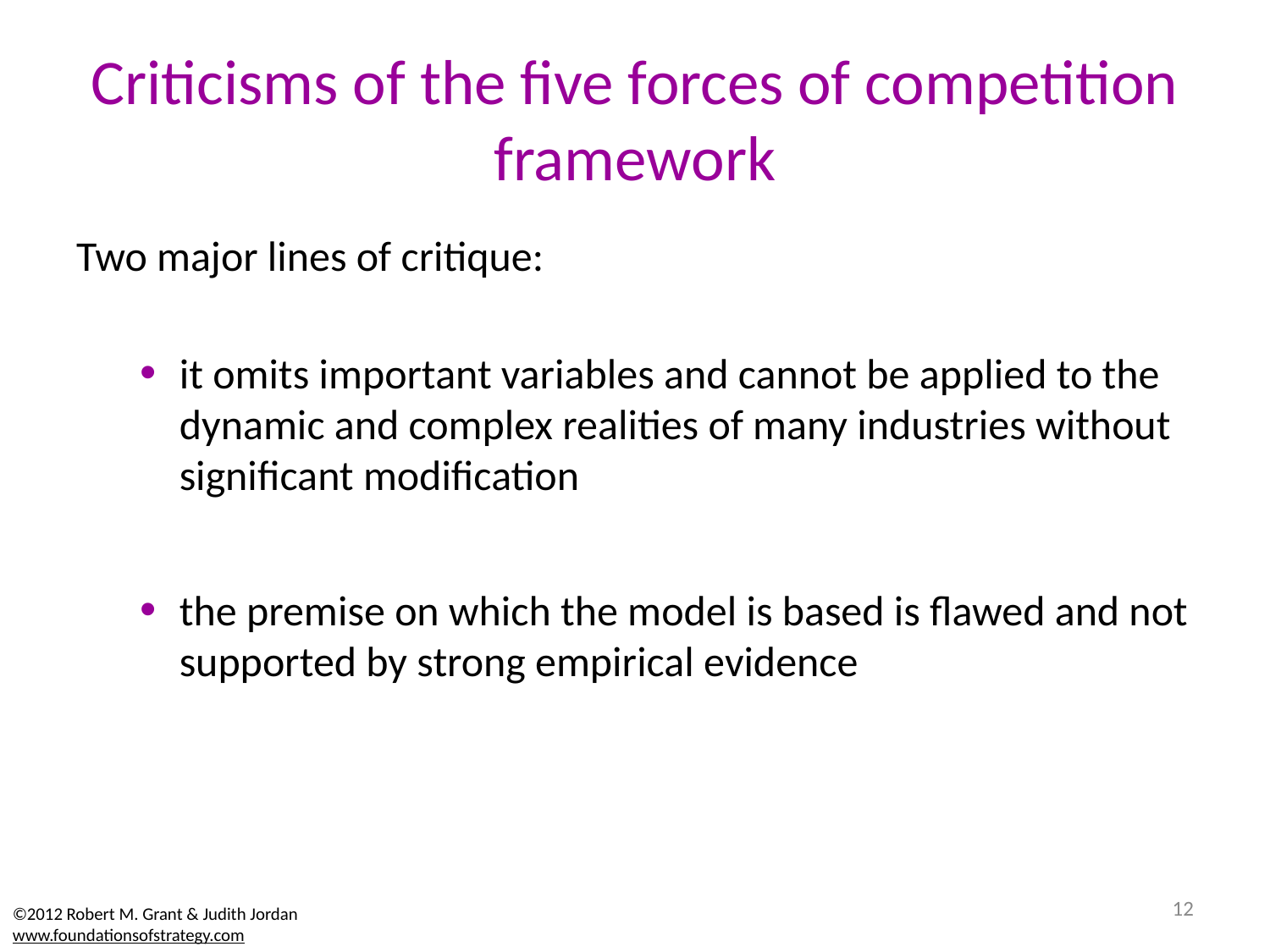

# Criticisms of the five forces of competition framework
Two major lines of critique:

it omits important variables and cannot be applied to the dynamic and complex realities of many industries without significant modification

the premise on which the model is based is flawed and not supported by strong empirical evidence

12
©2012 Robert M. Grant & Judith Jordan
www.foundationsofstrategy.com